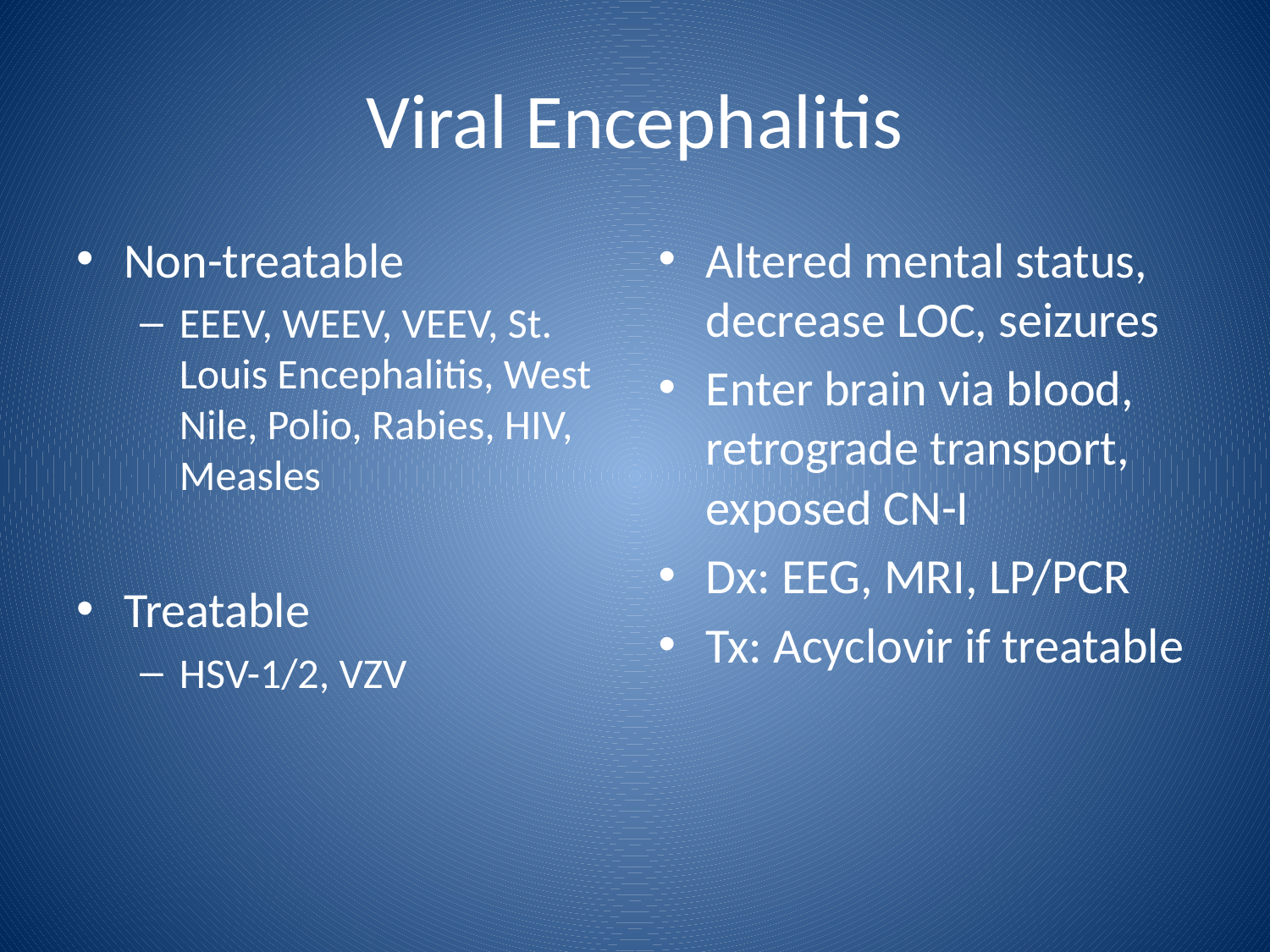

# Viral Encephalitis
Non-treatable
EEEV, WEEV, VEEV, St. Louis Encephalitis, West Nile, Polio, Rabies, HIV, Measles

Treatable
HSV-1/2, VZV
Altered mental status, decrease LOC, seizures
Enter brain via blood, retrograde transport, exposed CN-I
Dx: EEG, MRI, LP/PCR
Tx: Acyclovir if treatable